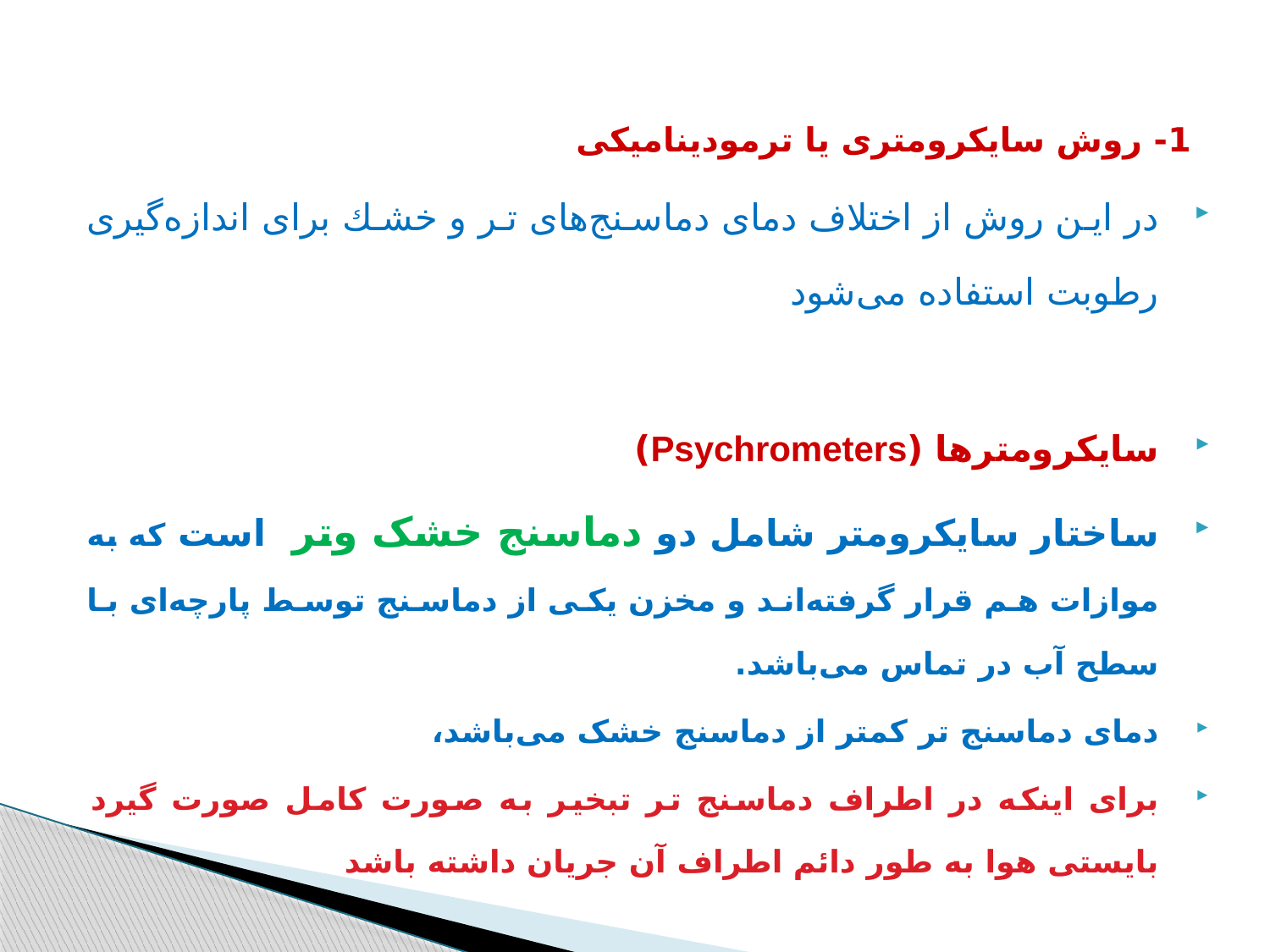

1- روش سایكرومتری یا ترمودینامیكی
در این روش از اختلاف دمای دماسنج‌های تر و خشك برای اندازه‌گیری رطوبت استفاده می‌شود

سایكرومترها (Psychrometers)
ساختار سایكرومتر شامل دو دماسنج خشک وتر  است كه به موازات هم قرار گرفته‌اند و مخزن یكی از دماسنج توسط پارچه‌ای با سطح آب در تماس می‌باشد.
دمای دماسنج تر كمتر از دماسنج خشک می‌باشد،
برای اینکه در اطراف دماسنج تر تبخیر به صورت کامل صورت گیرد بایستی هوا به طور دائم اطراف آن جریان داشته باشد